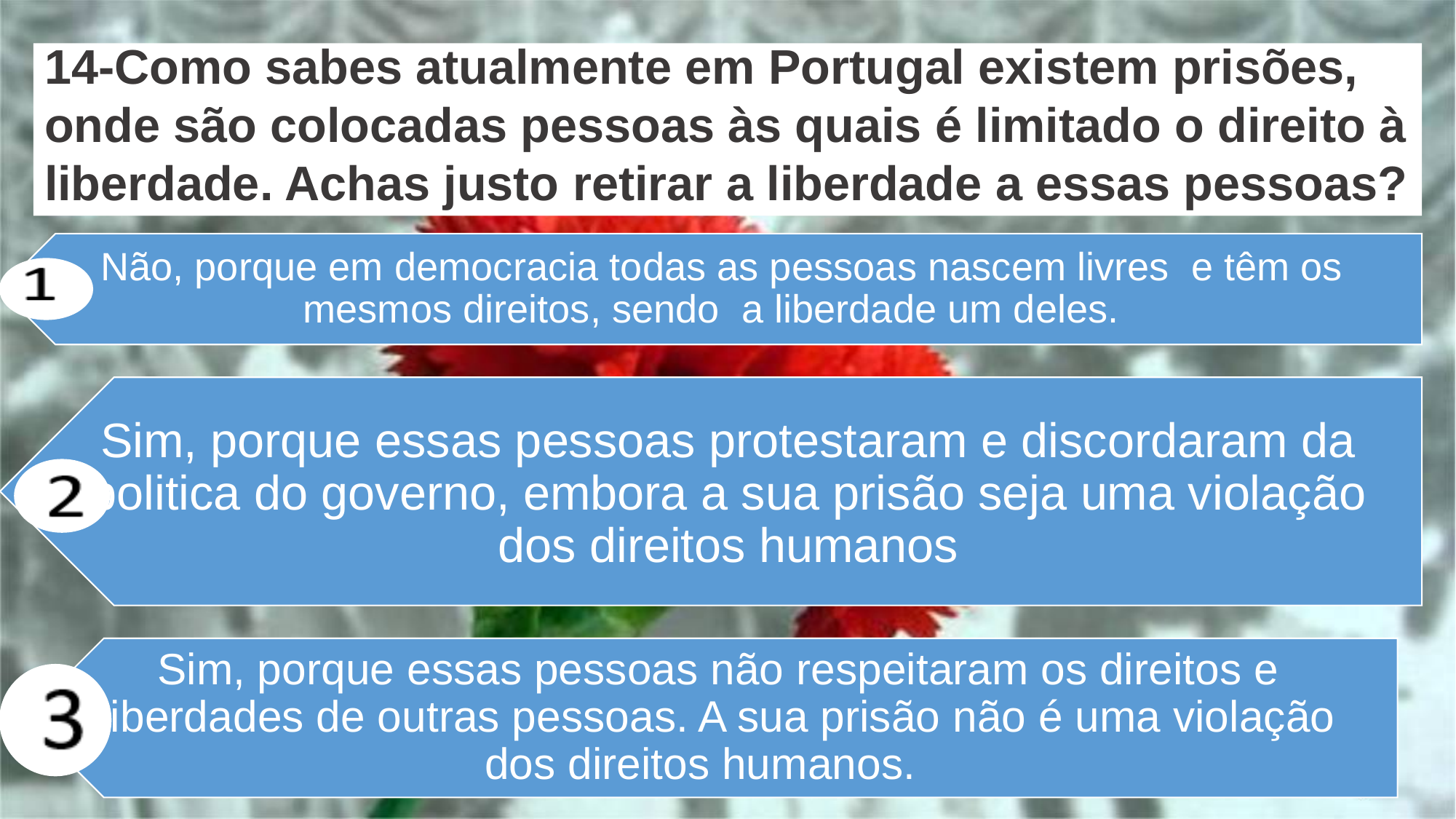

# 14-Como sabes atualmente em Portugal existem prisões, onde são colocadas pessoas às quais é limitado o direito à liberdade. Achas justo retirar a liberdade a essas pessoas?
  Não, porque em democracia todas as pessoas nascem livres  e têm os mesmos direitos, sendo  a liberdade um deles.

Sim, porque essas pessoas protestaram e discordaram da politica do governo, embora a sua prisão seja uma violação dos direitos humanos

Sim, porque essas pessoas não respeitaram os direitos e liberdades de outras pessoas. A sua prisão não é uma violação dos direitos humanos.